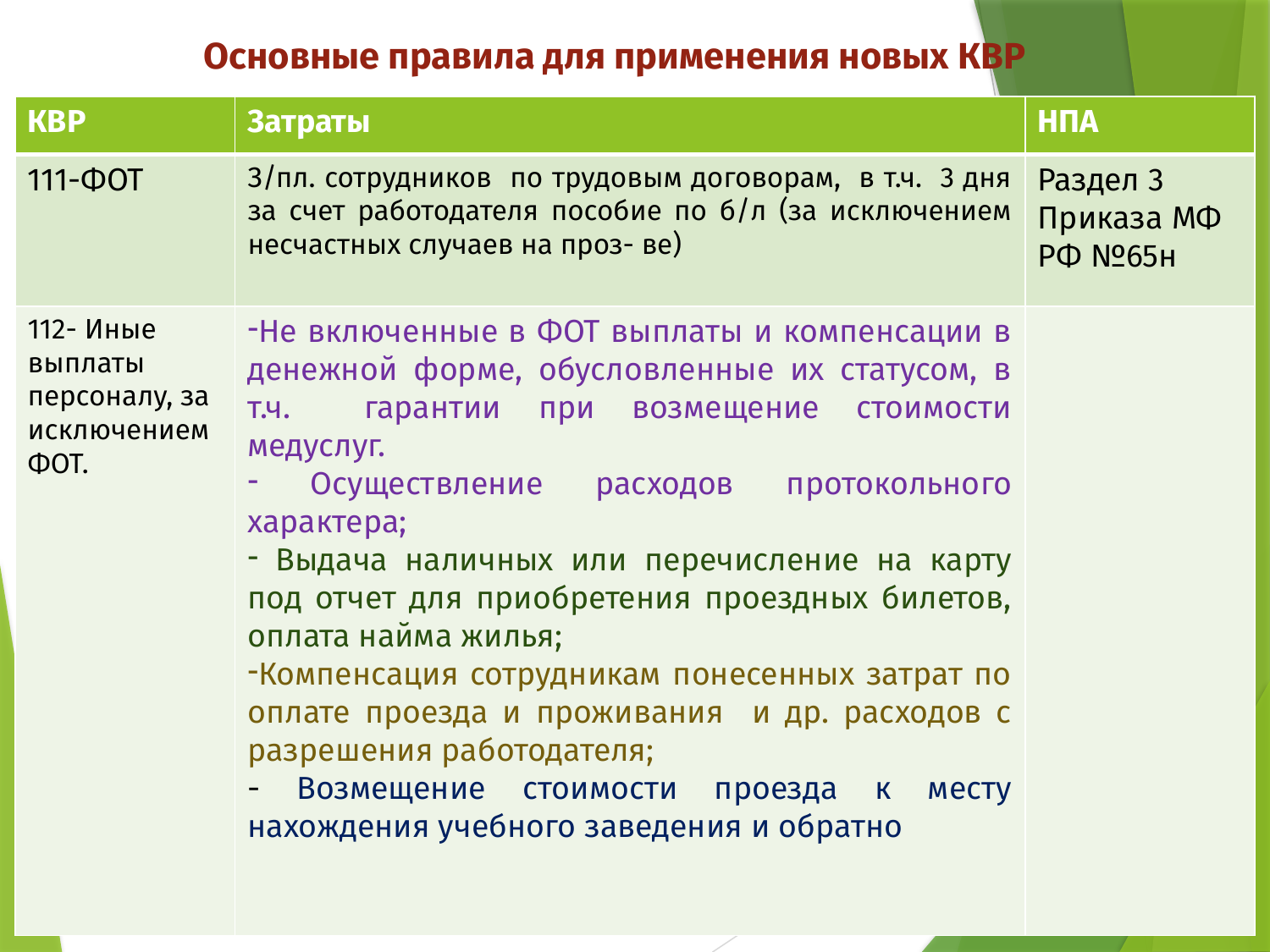

# Основные правила для применения новых КВР
| КВР | Затраты | НПА |
| --- | --- | --- |
| 111-ФОТ | З/пл. сотрудников по трудовым договорам, в т.ч. 3 дня за счет работодателя пособие по б/л (за исключением несчастных случаев на проз- ве) | Раздел 3 Приказа МФ РФ №65н |
| 112- Иные выплаты персоналу, за исключением ФОТ. | Не включенные в ФОТ выплаты и компенсации в денежной форме, обусловленные их статусом, в т.ч. гарантии при возмещение стоимости медуслуг. Осуществление расходов протокольного характера; Выдача наличных или перечисление на карту под отчет для приобретения проездных билетов, оплата найма жилья; Компенсация сотрудникам понесенных затрат по оплате проезда и проживания и др. расходов с разрешения работодателя; - Возмещение стоимости проезда к месту нахождения учебного заведения и обратно |  |